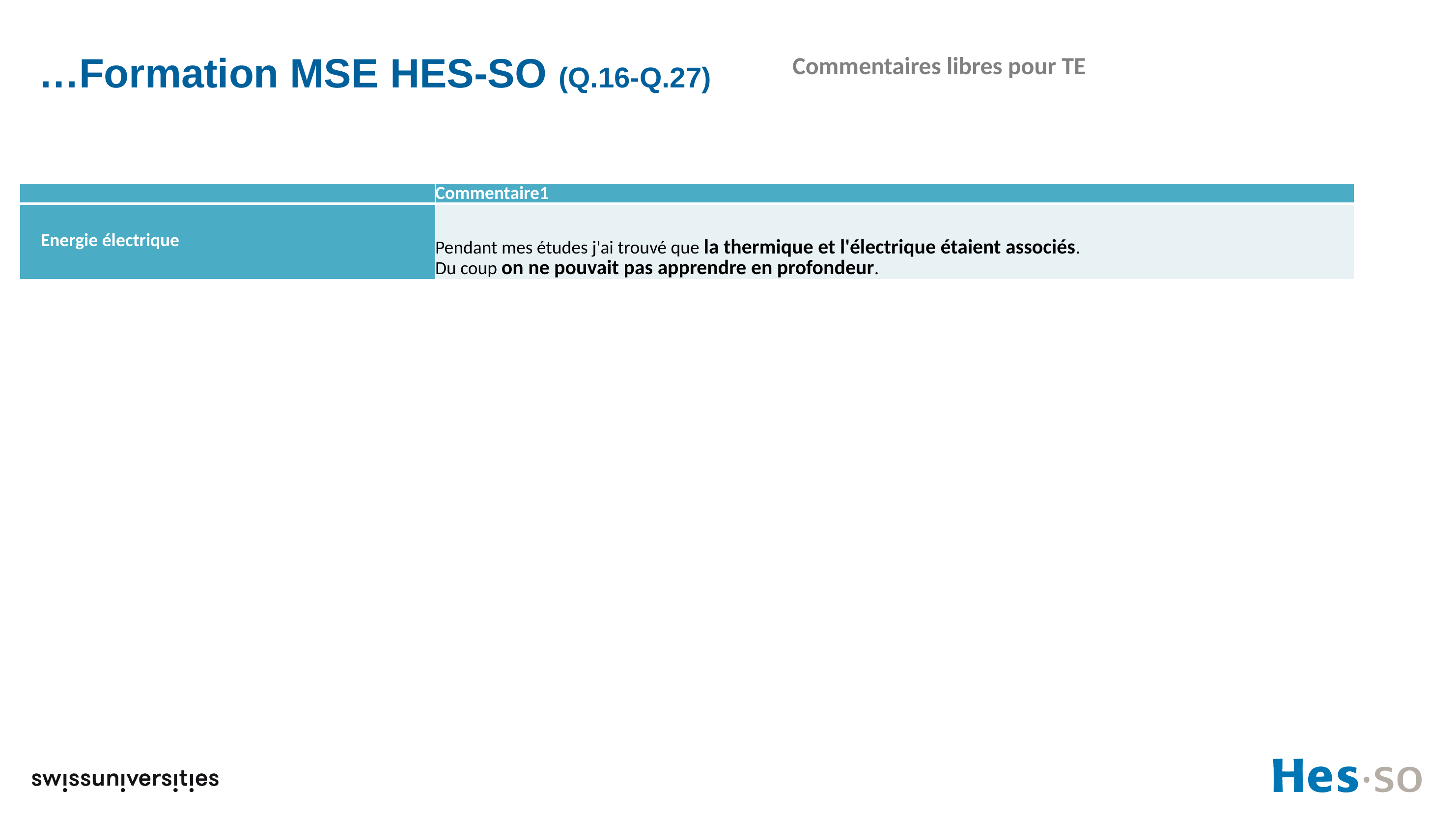

# …Formation MSE HES-SO (Q.16-Q.27)
Commentaires libres pour TE
|  | Commentaire1 |
| --- | --- |
| Energie électrique | Pendant mes études j'ai trouvé que la thermique et l'électrique étaient associés. Du coup on ne pouvait pas apprendre en profondeur. |